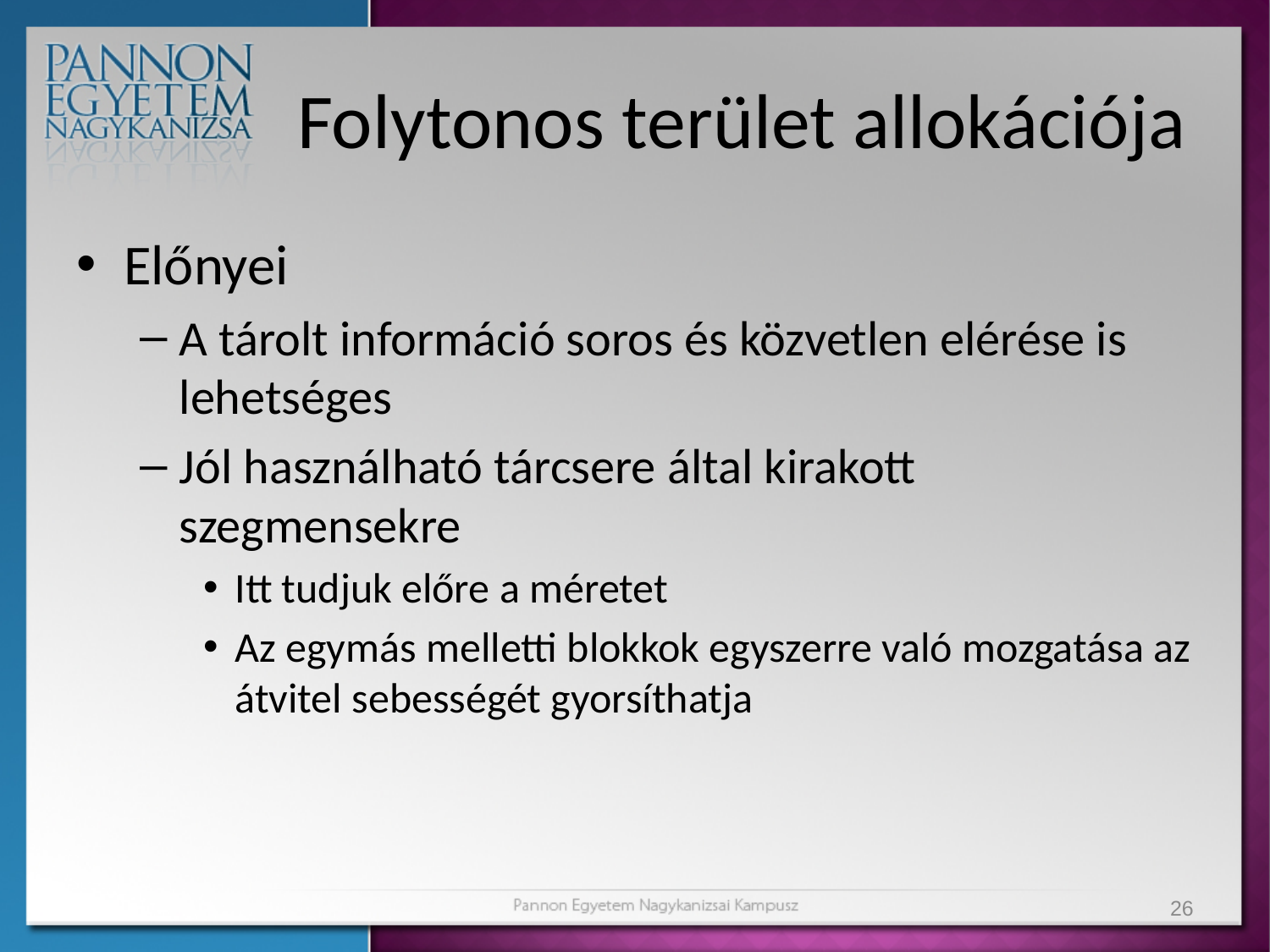

# Folytonos terület allokációja
Előnyei
A tárolt információ soros és közvetlen elérése is lehetséges
Jól használható tárcsere által kirakott szegmensekre
Itt tudjuk előre a méretet
Az egymás melletti blokkok egyszerre való mozgatása az átvitel sebességét gyorsíthatja
26